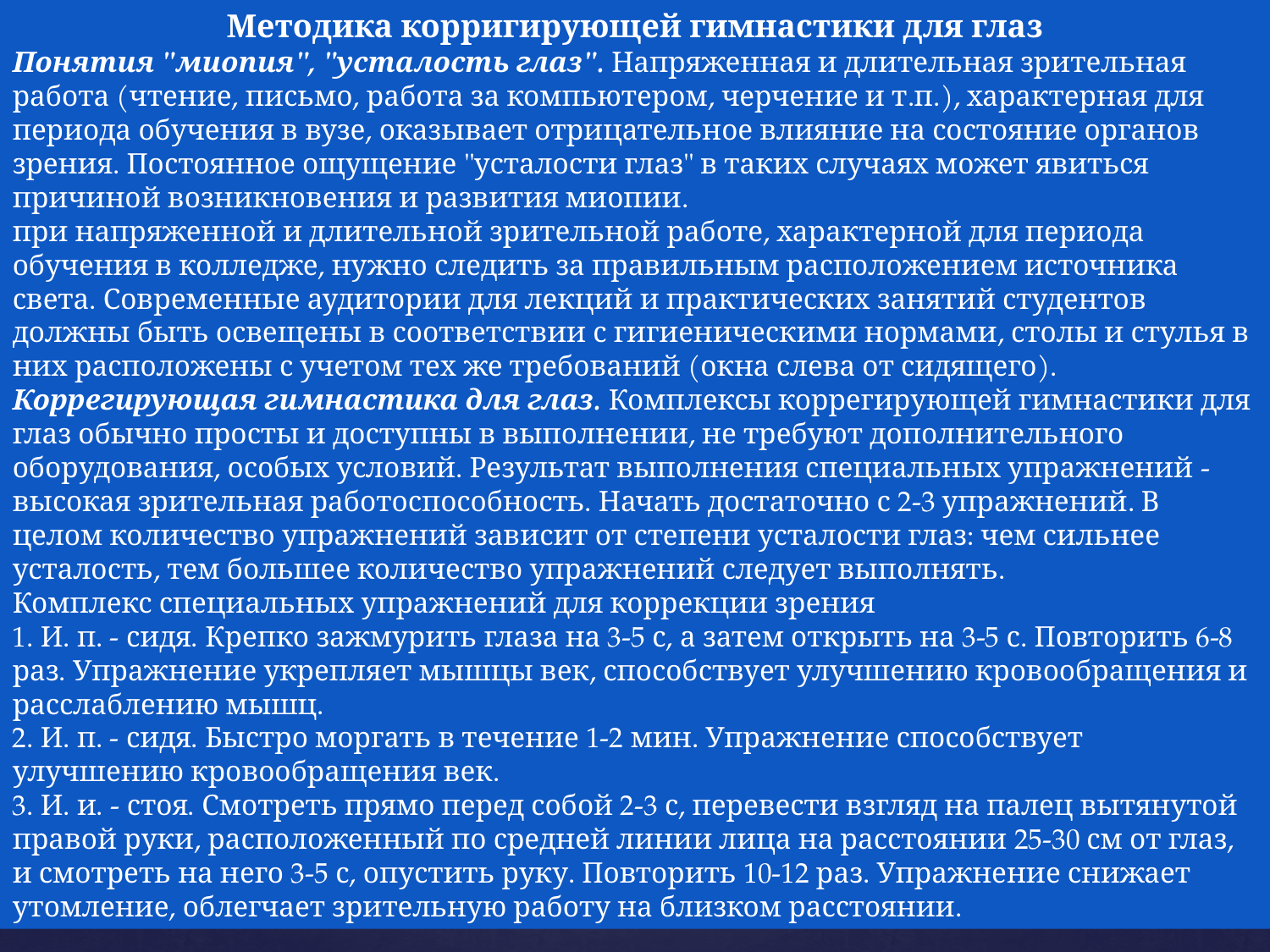

Методика корригирующей гимнастики для глаз
Понятия "миопия", "усталость глаз". Напряженная и длительная зрительная работа (чтение, письмо, работа за компьютером, черчение и т.п.), характерная для периода обучения в вузе, оказывает отрицательное влияние на состояние органов зрения. Постоянное ощущение "усталости глаз" в таких случаях может явиться причиной возникновения и развития миопии.
при напряженной и длительной зрительной работе, характерной для периода обучения в колледже, нужно следить за правильным расположением источника света. Современные аудитории для лекций и практических занятий студентов должны быть освещены в соответствии с гигиеническими нормами, столы и стулья в них расположены с учетом тех же требований (окна слева от сидящего).
Коррегирующая гимнастика для глаз. Комплексы коррегирующей гимнастики для глаз обычно просты и доступны в выполнении, не требуют дополнительного оборудования, особых условий. Результат выполнения специальных упражнений - высокая зрительная работоспособность. Начать достаточно с 2-3 упражнений. В целом количество упражнений зависит от степени усталости глаз: чем сильнее усталость, тем большее количество упражнений следует выполнять.
Комплекс специальных упражнений для коррекции зрения
1. И. п. - сидя. Крепко зажмурить глаза на 3-5 с, а затем открыть на 3-5 с. Повторить 6-8 раз. Упражнение укрепляет мышцы век, способствует улучшению кровообращения и расслаблению мышц.
2. И. п. - сидя. Быстро моргать в течение 1-2 мин. Упражнение способствует улучшению кровообращения век.
3. И. и. - стоя. Смотреть прямо перед собой 2-3 с, перевести взгляд на палец вытянутой правой руки, расположенный по средней линии лица на расстоянии 25-30 см от глаз, и смотреть на него 3-5 с, опустить руку. Повторить 10-12 раз. Упражнение снижает утомление, облегчает зрительную работу на близком расстоянии.